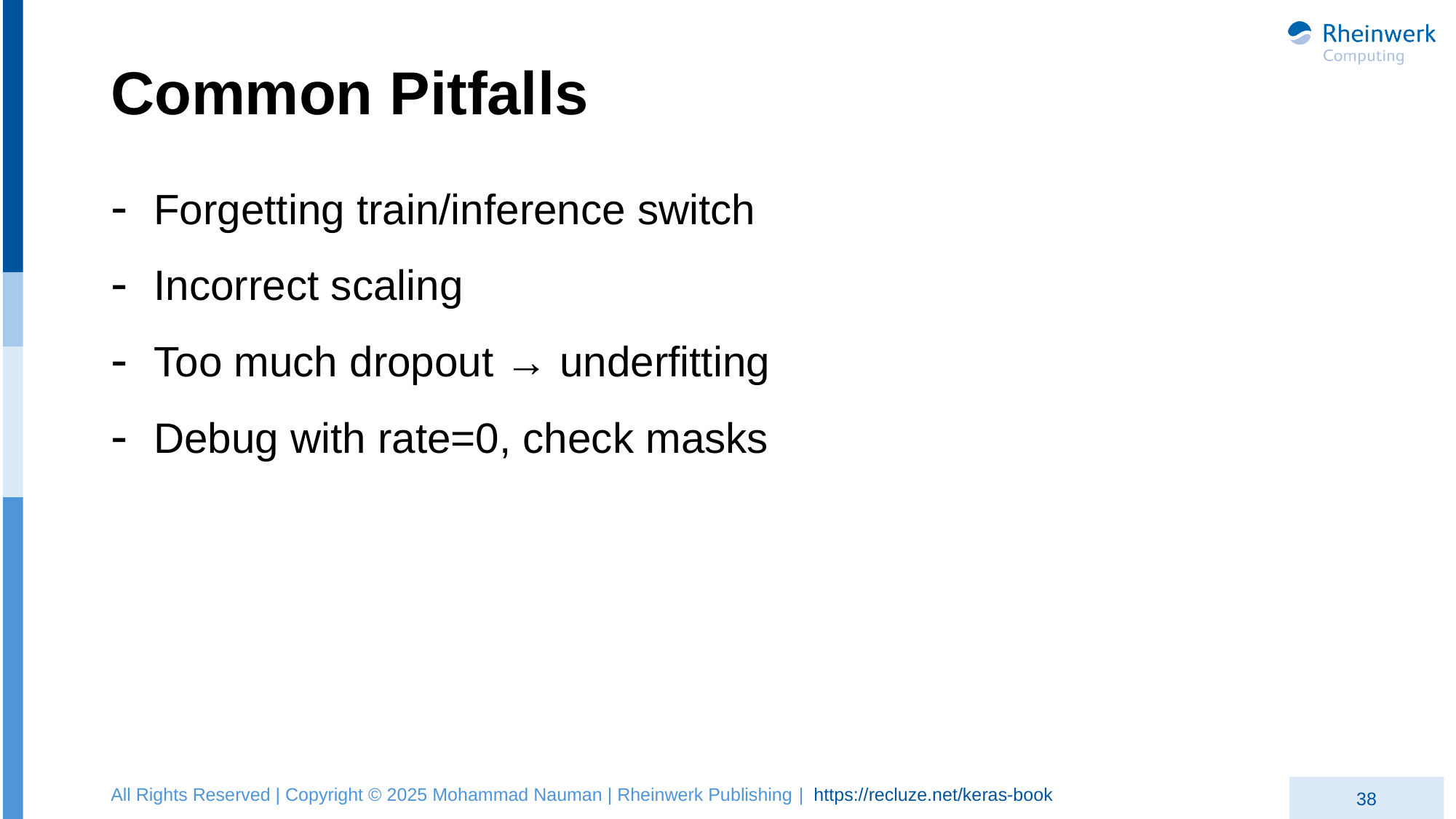

# Common Pitfalls
Forgetting train/inference switch
Incorrect scaling
Too much dropout → underfitting
Debug with rate=0, check masks